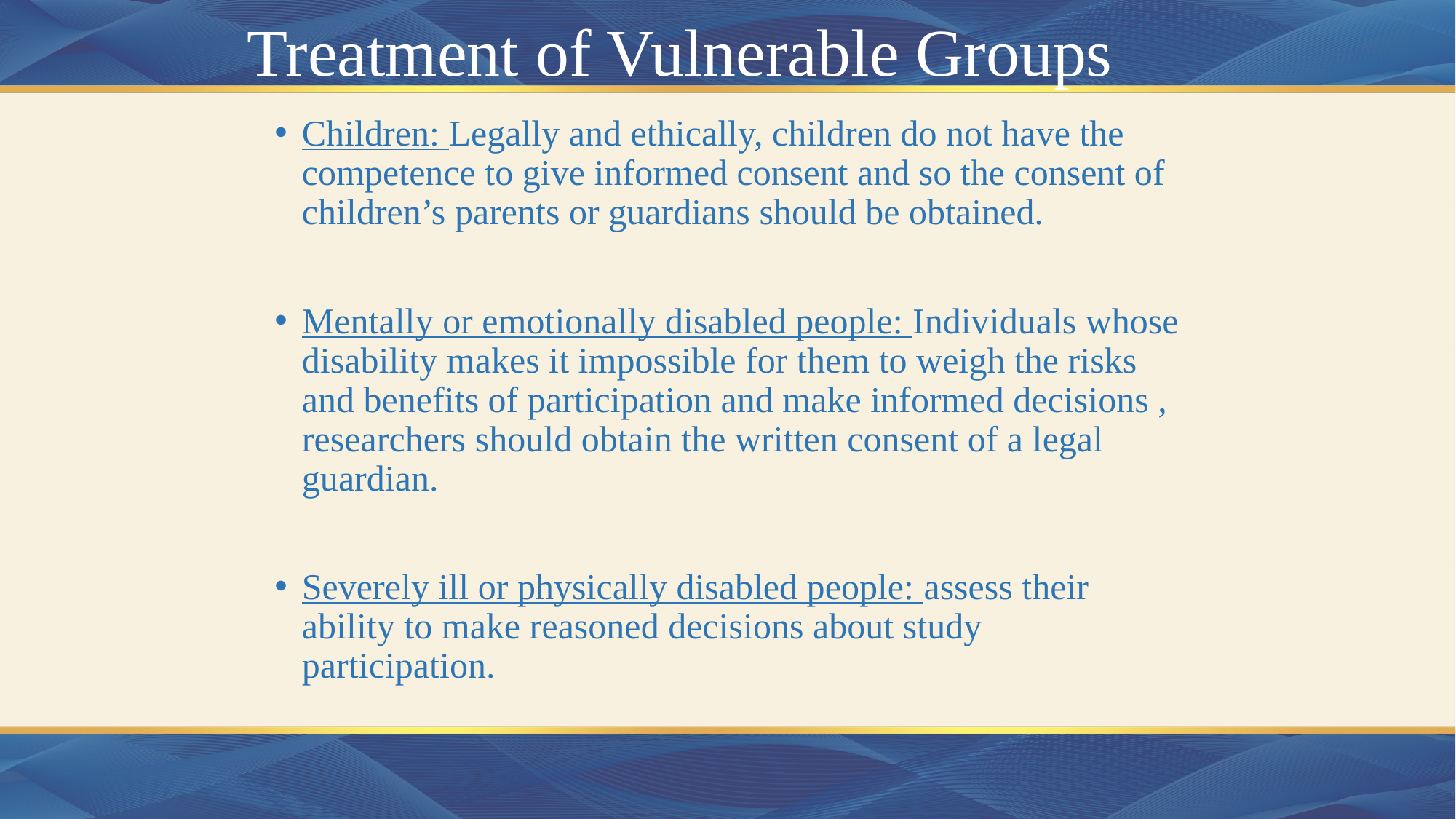

# Treatment of Vulnerable Groups
Children: Legally and ethically, children do not have the competence to give informed consent and so the consent of children’s parents or guardians should be obtained.

Mentally or emotionally disabled people: Individuals whose disability makes it impossible for them to weigh the risks and benefits of participation and make informed decisions , researchers should obtain the written consent of a legal guardian.

Severely ill or physically disabled people: assess their ability to make reasoned decisions about study participation.